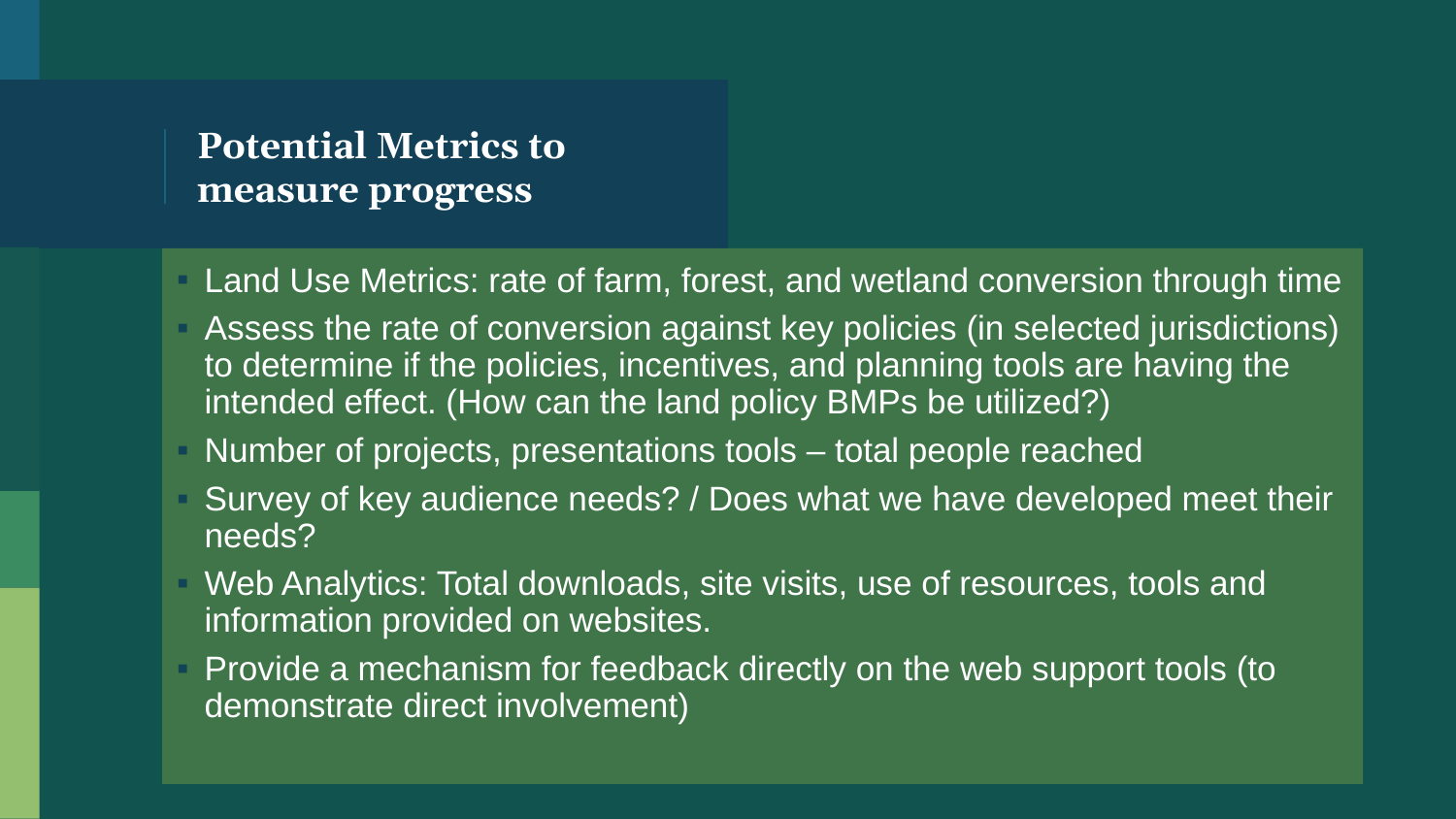

# Potential Metrics to measure progress
Land Use Metrics: rate of farm, forest, and wetland conversion through time
Assess the rate of conversion against key policies (in selected jurisdictions) to determine if the policies, incentives, and planning tools are having the intended effect. (How can the land policy BMPs be utilized?)
Number of projects, presentations tools – total people reached
Survey of key audience needs? / Does what we have developed meet their needs?
Web Analytics: Total downloads, site visits, use of resources, tools and information provided on websites.
Provide a mechanism for feedback directly on the web support tools (to demonstrate direct involvement)